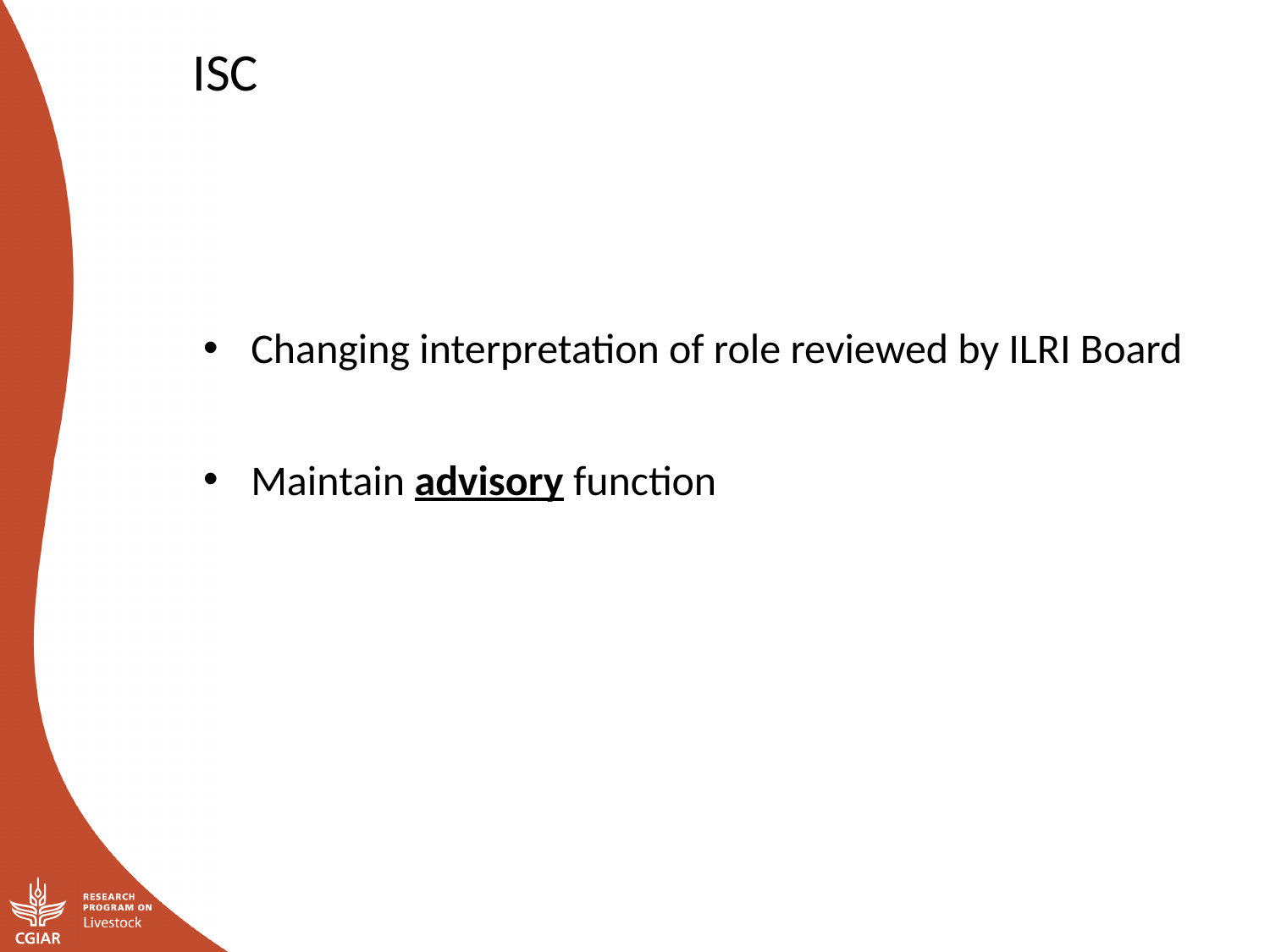

ISC
Changing interpretation of role reviewed by ILRI Board
Maintain advisory function